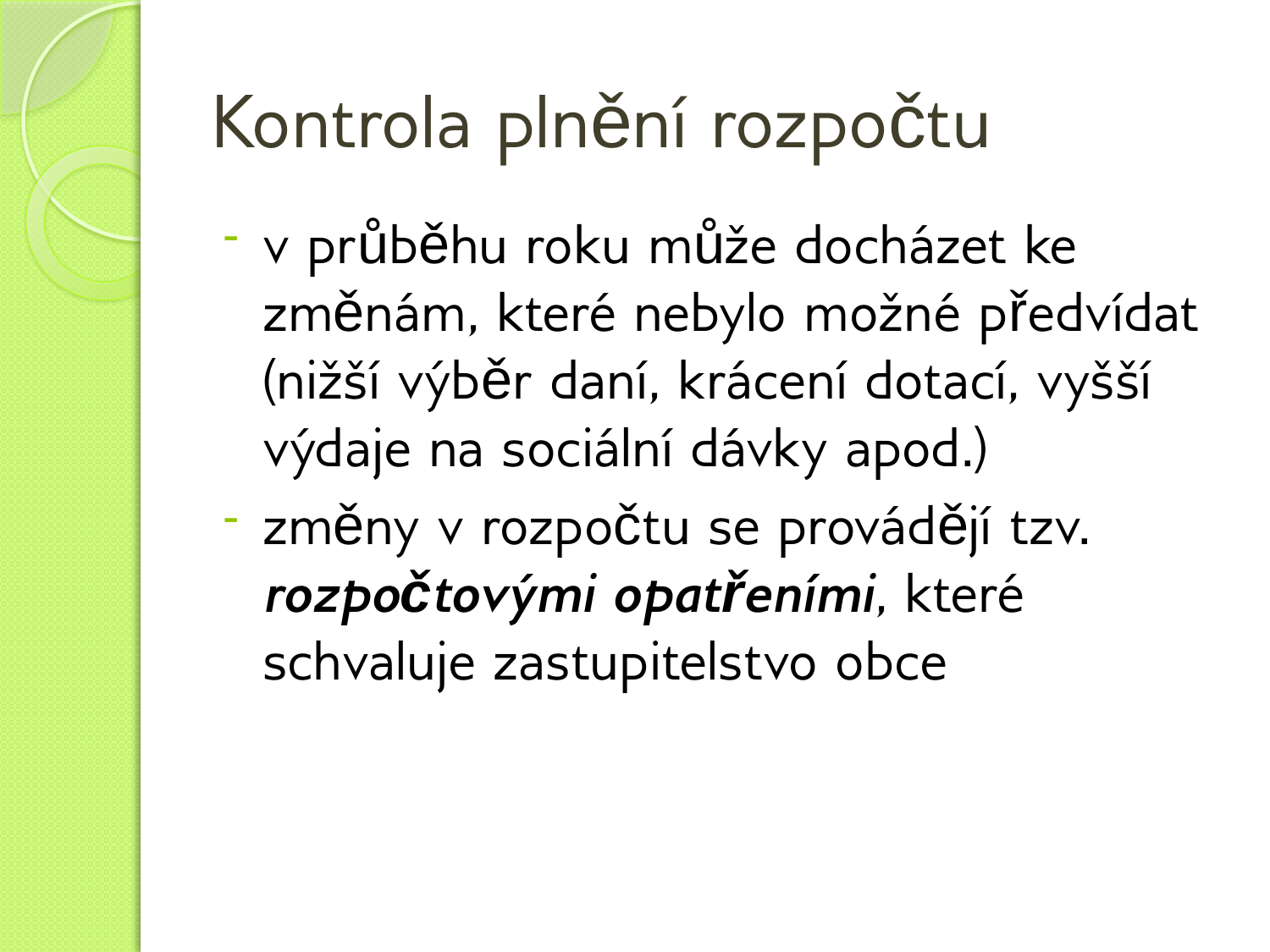

# Kontrola plnění rozpočtu
v průběhu roku může docházet ke změnám, které nebylo možné předvídat (nižší výběr daní, krácení dotací, vyšší výdaje na sociální dávky apod.)
změny v rozpočtu se provádějí tzv. rozpočtovými opatřeními, které schvaluje zastupitelstvo obce